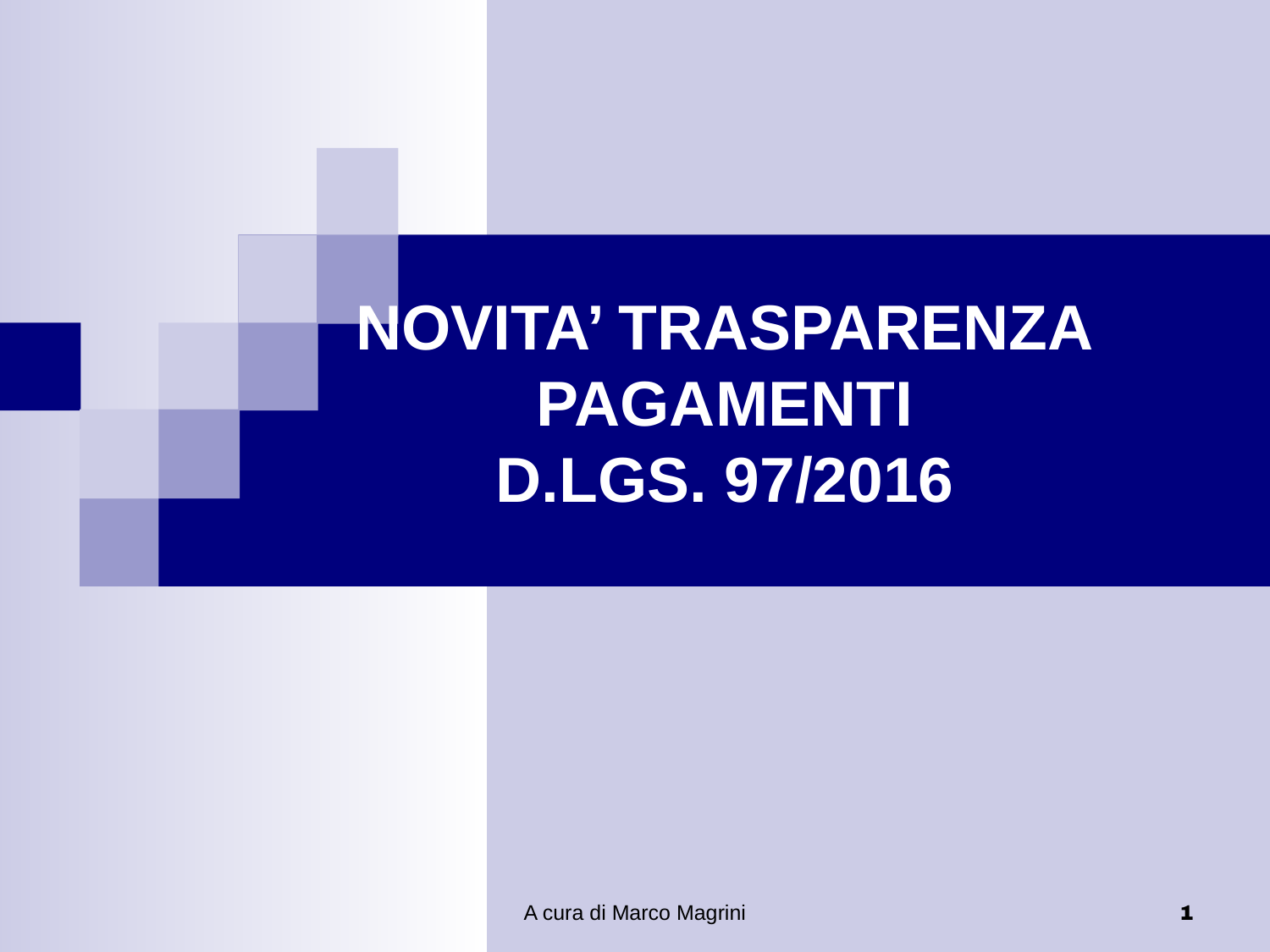

# NOVITA’ TRASPARENZA PAGAMENTI D.LGS. 97/2016
A cura di Marco Magrini
1